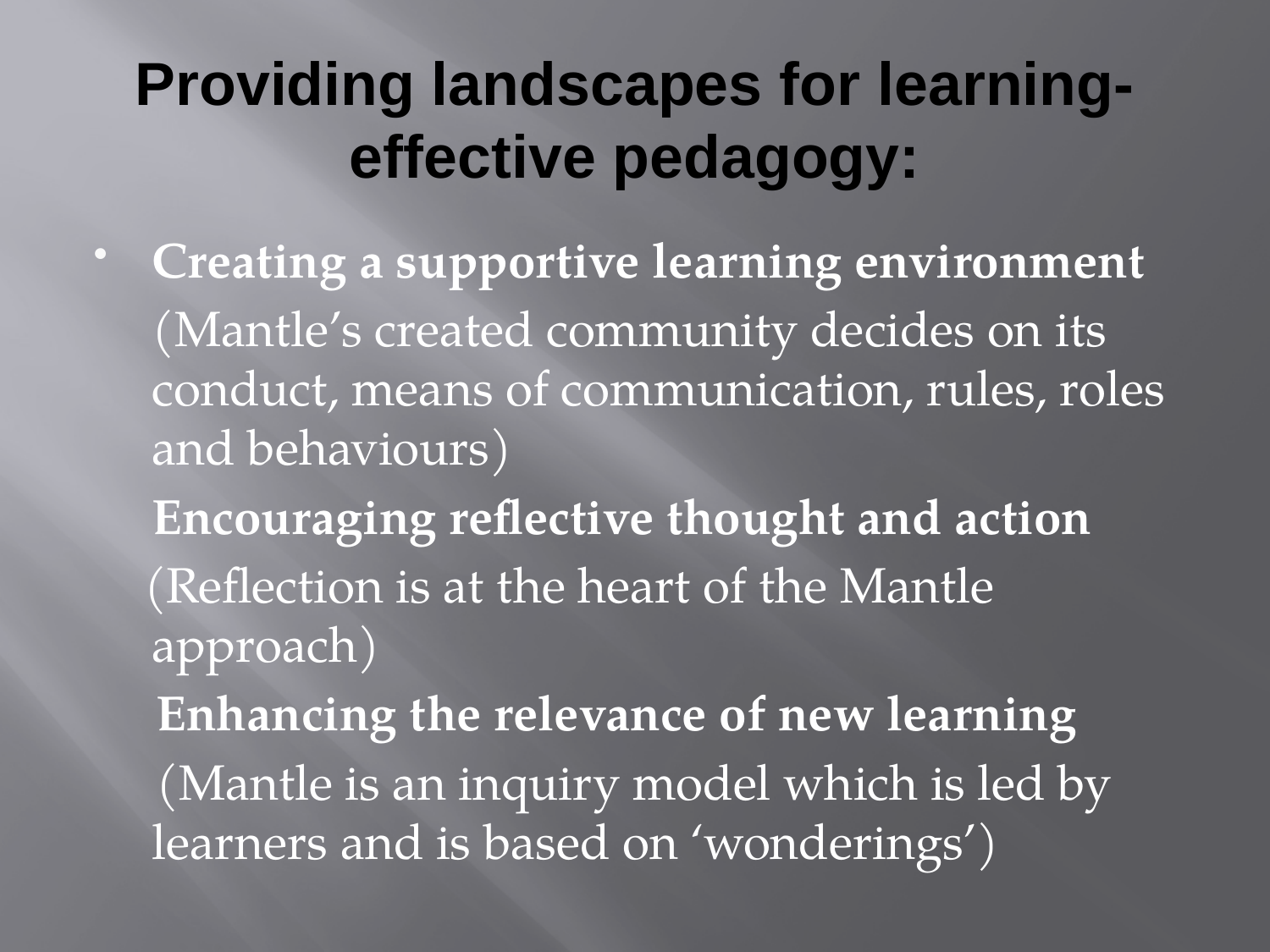

# Providing landscapes for learning-effective pedagogy:
Creating a supportive learning environment
	(Mantle’s created community decides on its conduct, means of communication, rules, roles and behaviours)
	Encouraging reflective thought and action
    (Reflection is at the heart of the Mantle approach)
     Enhancing the relevance of new learning
     (Mantle is an inquiry model which is led by learners and is based on ‘wonderings’)